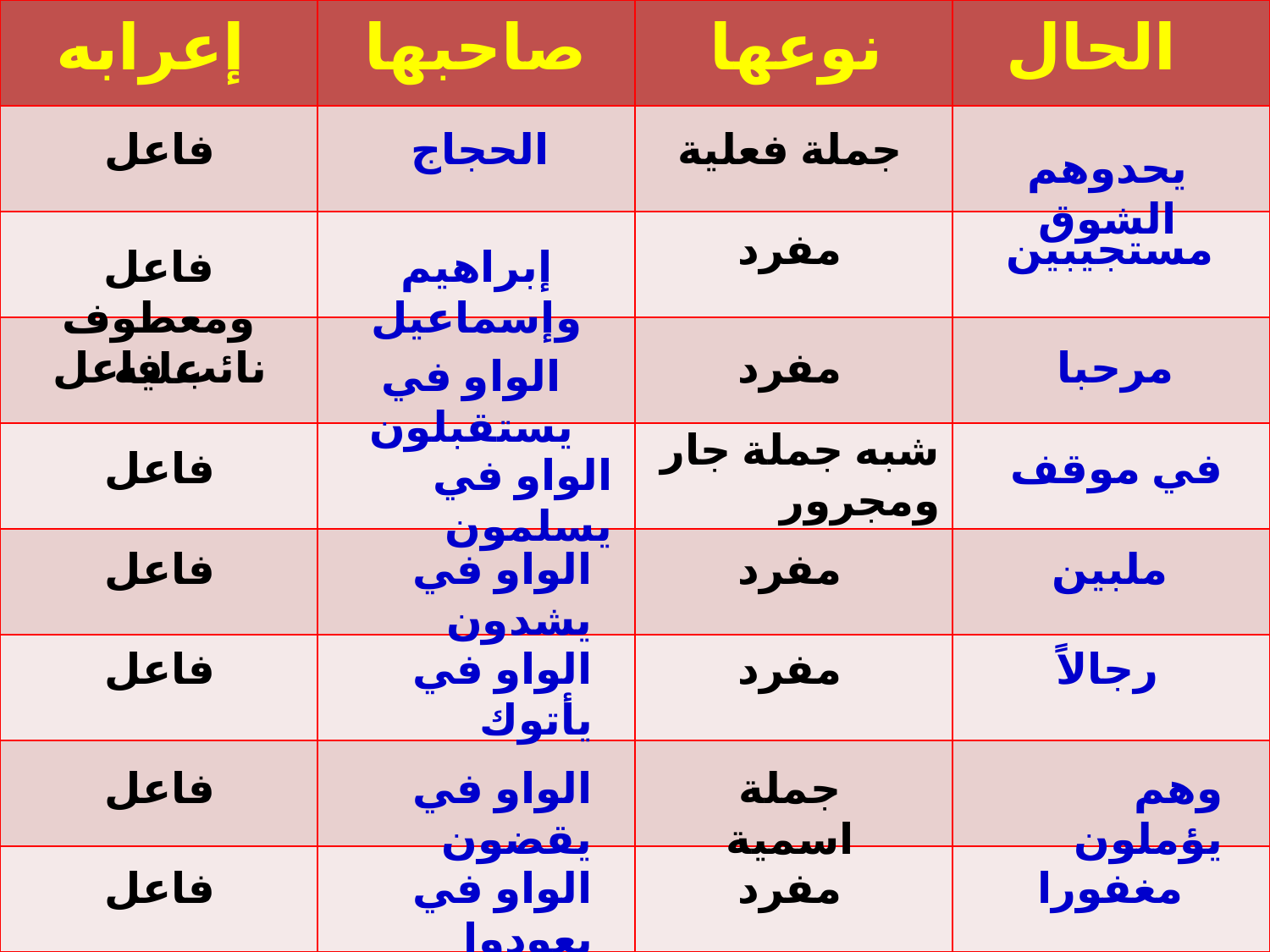

|  |  |  |  |
| --- | --- | --- | --- |
|  |  |  |  |
|  |  |  |  |
|  |  |  |  |
|  |  |  |  |
|  |  |  |  |
|  |  |  |  |
|  |  |  |  |
|  |  |  |  |
إعرابه
صاحبها
نوعها
الحال
فاعل
الحجاج
جملة فعلية
يحدوهم الشوق
مفرد
مستجيبين
فاعل ومعطوف عليه
إبراهيم وإسماعيل
نائب فاعل
مفرد
مرحبا
الواو في يستقبلون
شبه جملة جار ومجرور
فاعل
في موقف
الواو في يسلمون
فاعل
الواو في يشدون
مفرد
ملبين
فاعل
الواو في يأتوك
مفرد
رجالاً
فاعل
الواو في يقضون
جملة اسمية
وهم يؤملون
فاعل
الواو في يعودوا
مفرد
مغفورا